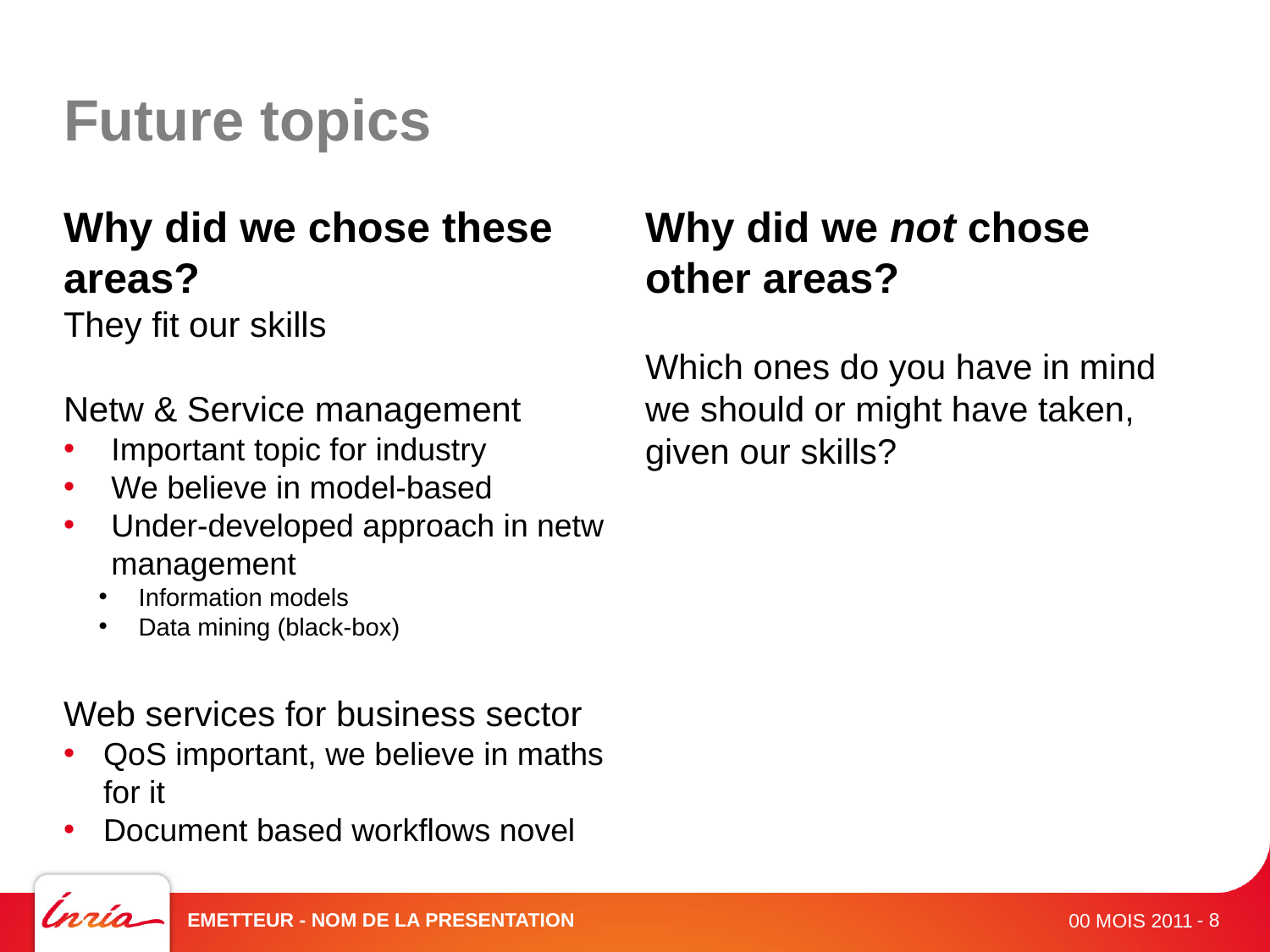

# Future topics
Why did we chose these areas?
Why did we not chose other areas?
They fit our skills

Netw & Service management
Important topic for industry
We believe in model-based
Under-developed approach in netw management
Information models
Data mining (black-box)

Web services for business sector
QoS important, we believe in maths for it
Document based workflows novel

Which ones do you have in mind we should or might have taken, given our skills?
EMETTEUR - NOM DE LA PRESENTATION
- 8
00 MOIS 2011